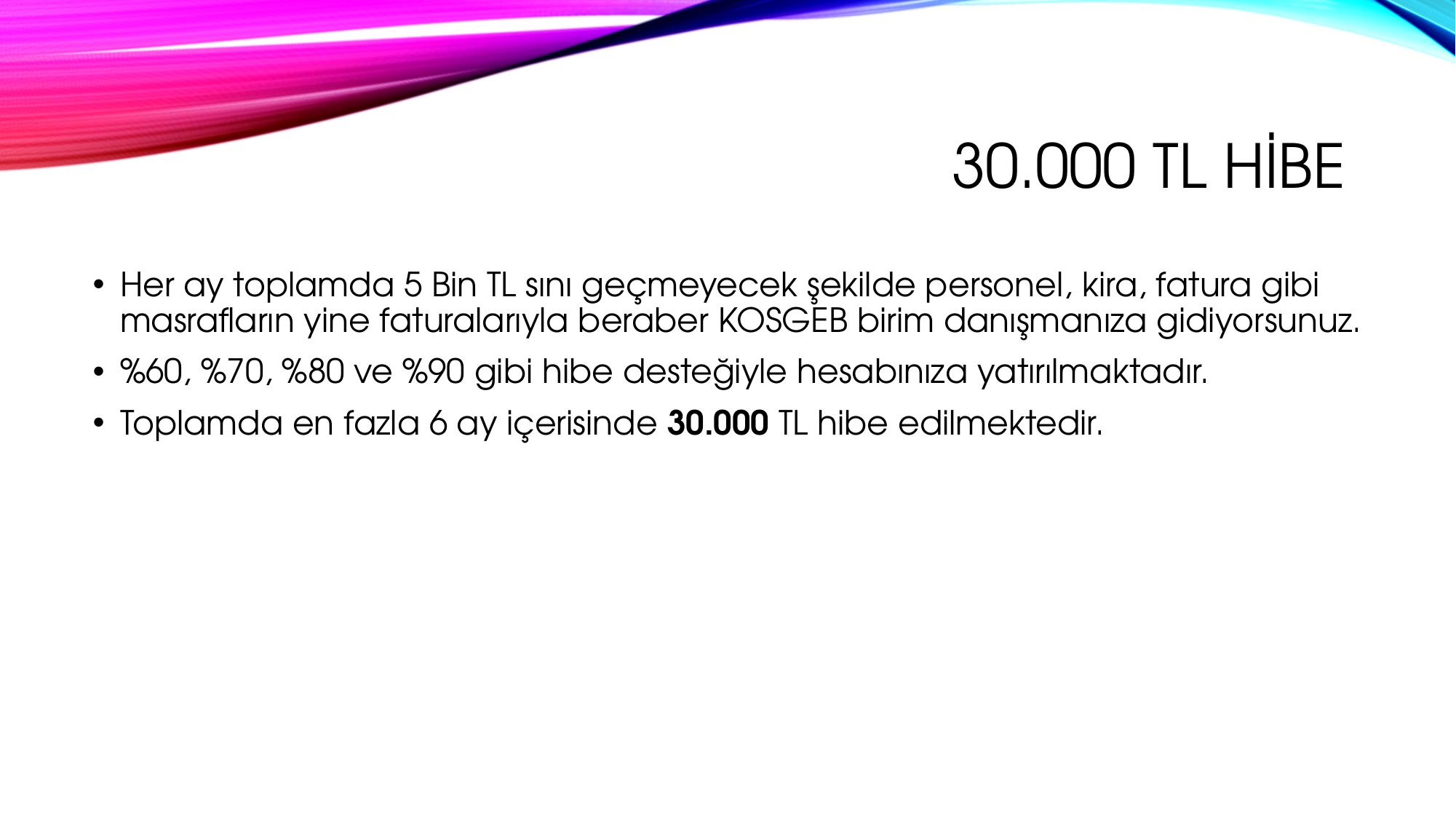

# 30.000 tl hibe
Her ay toplamda 5 Bin TL sını geçmeyecek şekilde personel, kira, fatura gibi masrafların yine faturalarıyla beraber KOSGEB birim danışmanıza gidiyorsunuz.
%60, %70, %80 ve %90 gibi hibe desteğiyle hesabınıza yatırılmaktadır.
Toplamda en fazla 6 ay içerisinde 30.000 TL hibe edilmektedir.